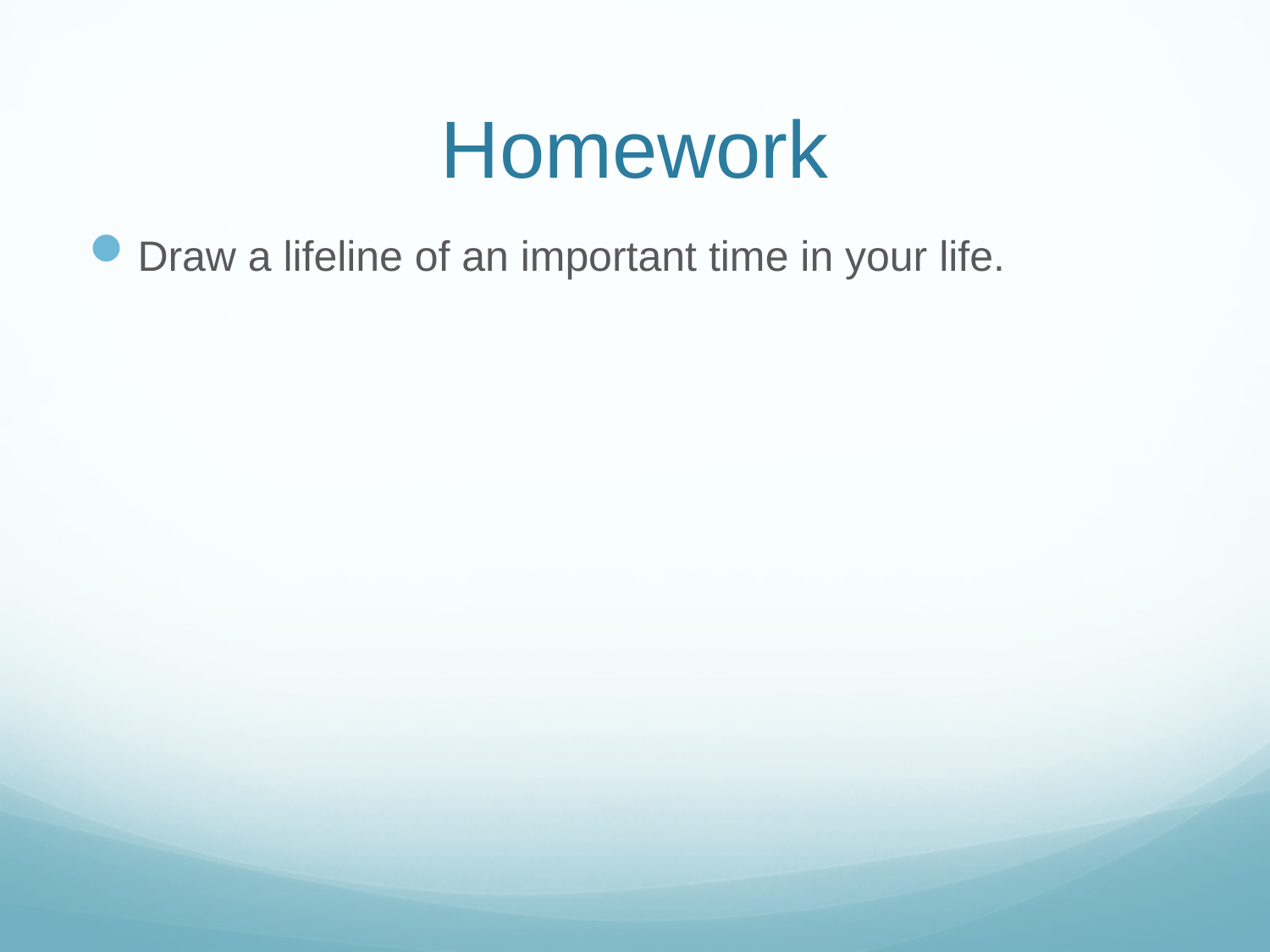

# Homework
Draw a lifeline of an important time in your life.